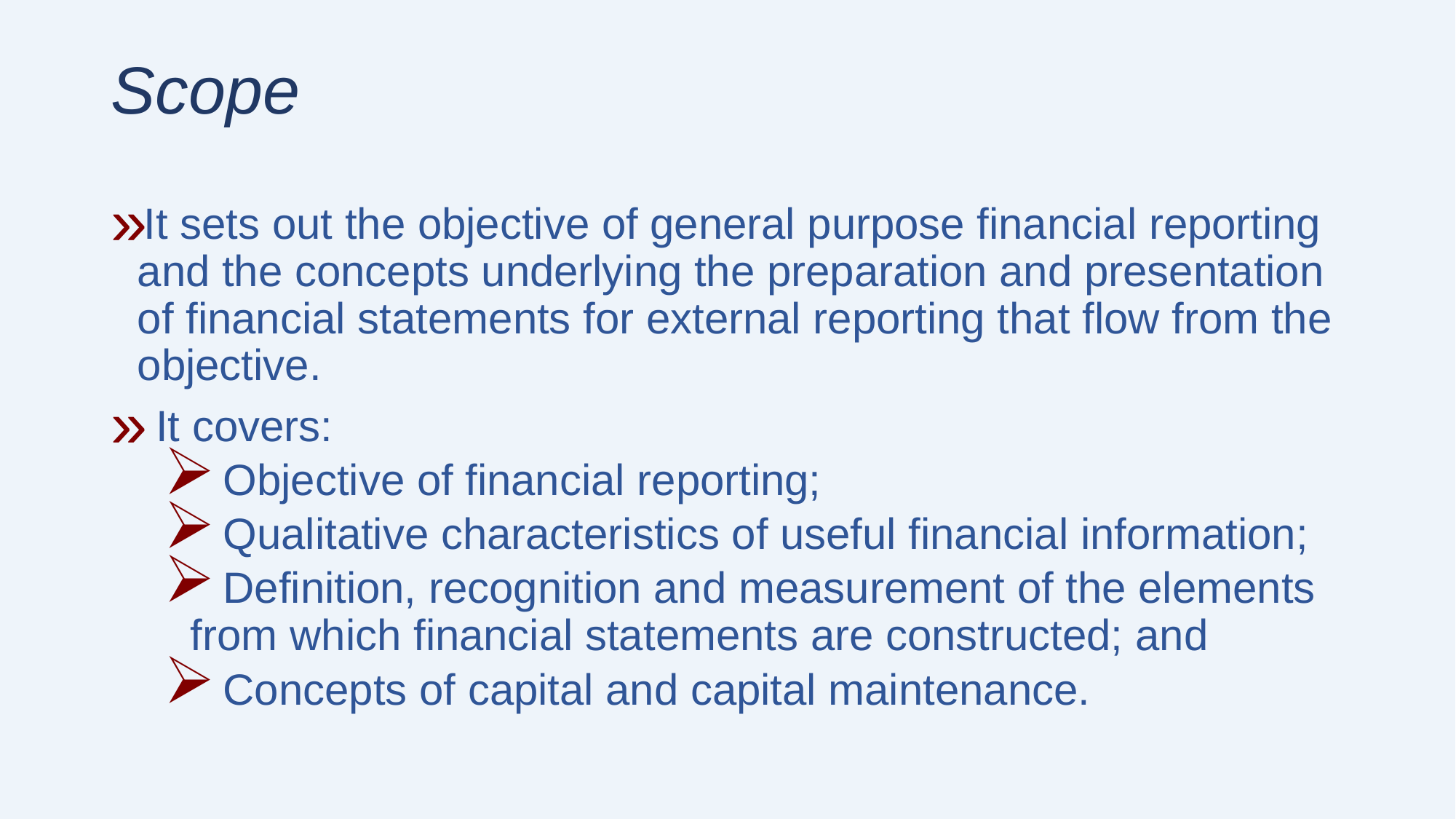

# Scope

It sets out the objective of general purpose financial reporting and the concepts underlying the preparation and presentation of financial statements for external reporting that flow from the objective.
 It covers:
 Objective of financial reporting;
 Qualitative characteristics of useful financial information;
 Definition, recognition and measurement of the elements   from which financial statements are constructed; and
 Concepts of capital and capital maintenance.

8